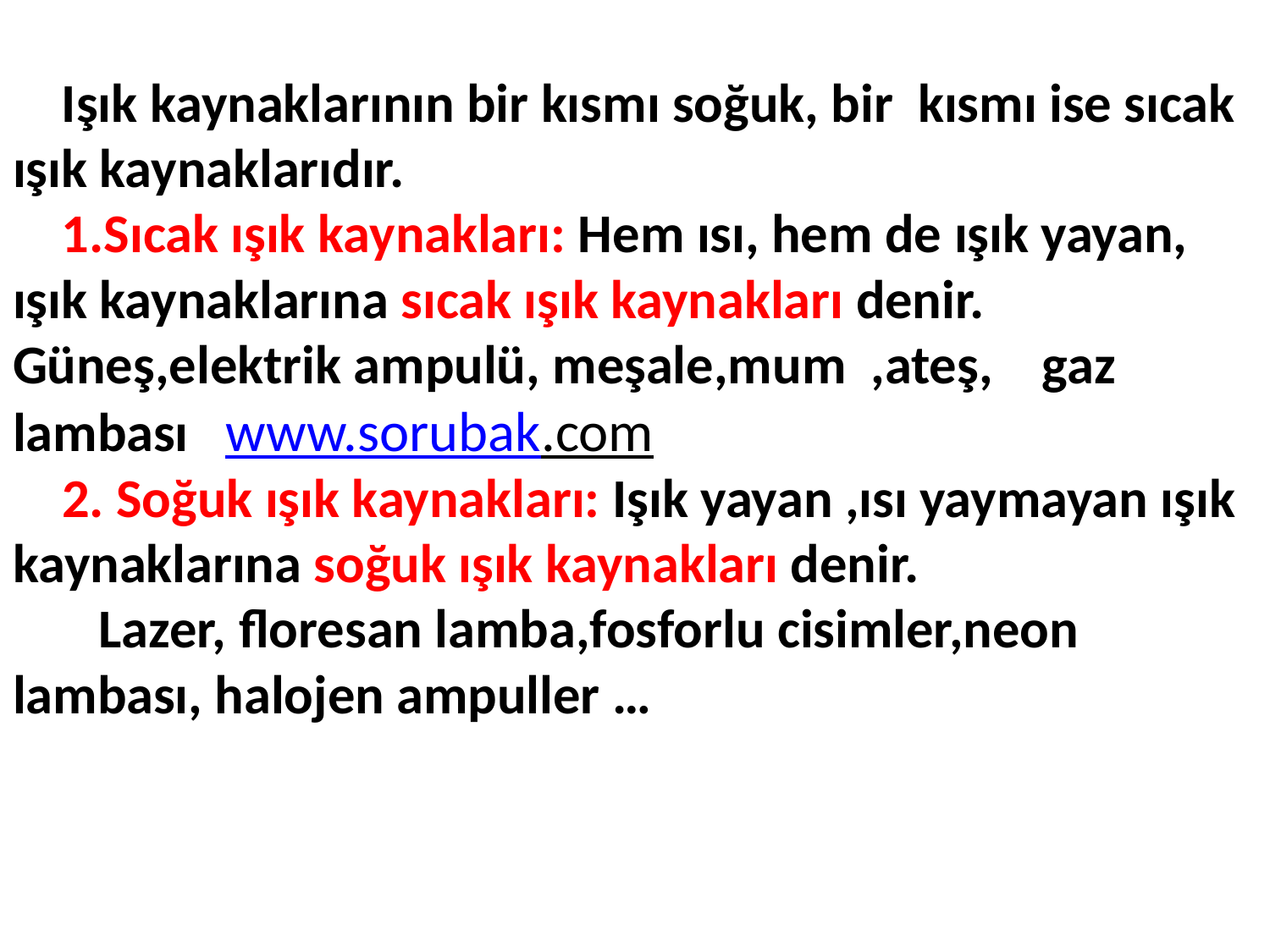

# Işık kaynaklarının bir kısmı soğuk, bir  kısmı ise sıcak ışık kaynaklarıdır. 1.Sıcak ışık kaynakları: Hem ısı, hem de ışık yayan, ışık kaynaklarına sıcak ışık kaynakları denir.     	Güneş,elektrik ampulü, meşale,mum  ,ateş,    gaz  lambası   www.sorubak.com 2. Soğuk ışık kaynakları: Işık yayan ,ısı yaymayan ışık kaynaklarına soğuk ışık kaynakları denir. Lazer, floresan lamba,fosforlu cisimler,neon lambası, halojen ampuller …